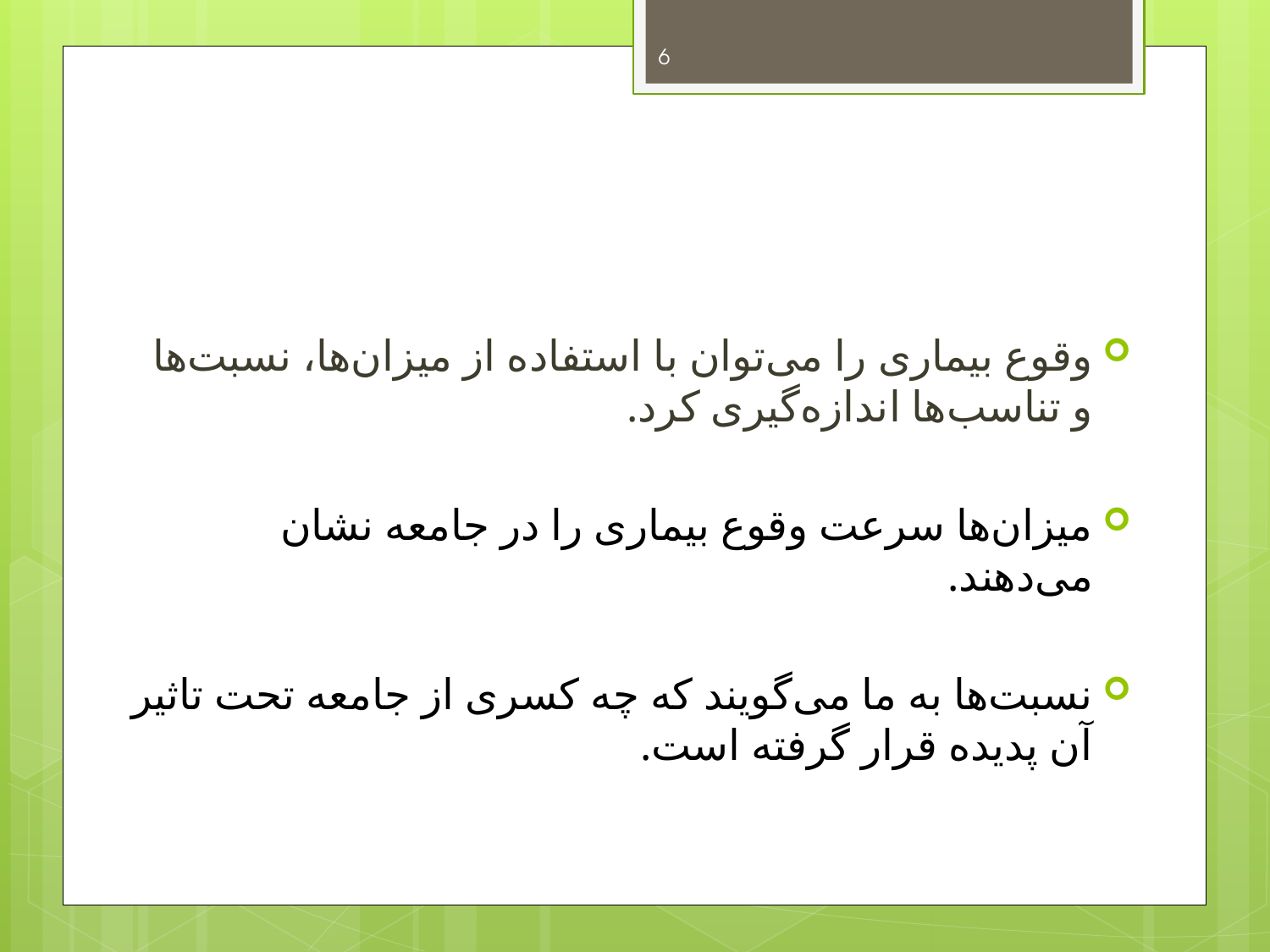

6
#
وقوع بیماری را می‌توان با استفاده از میزان‌ها، نسبت‌ها و تناسب‌ها اندازه‌گیری کرد.

میزان‌ها سرعت وقوع بیماری را در جامعه نشان می‌دهند.

نسبت‌ها به ما می‌گویند که چه کسری از جامعه تحت تاثیر آن پدیده قرار گرفته است.